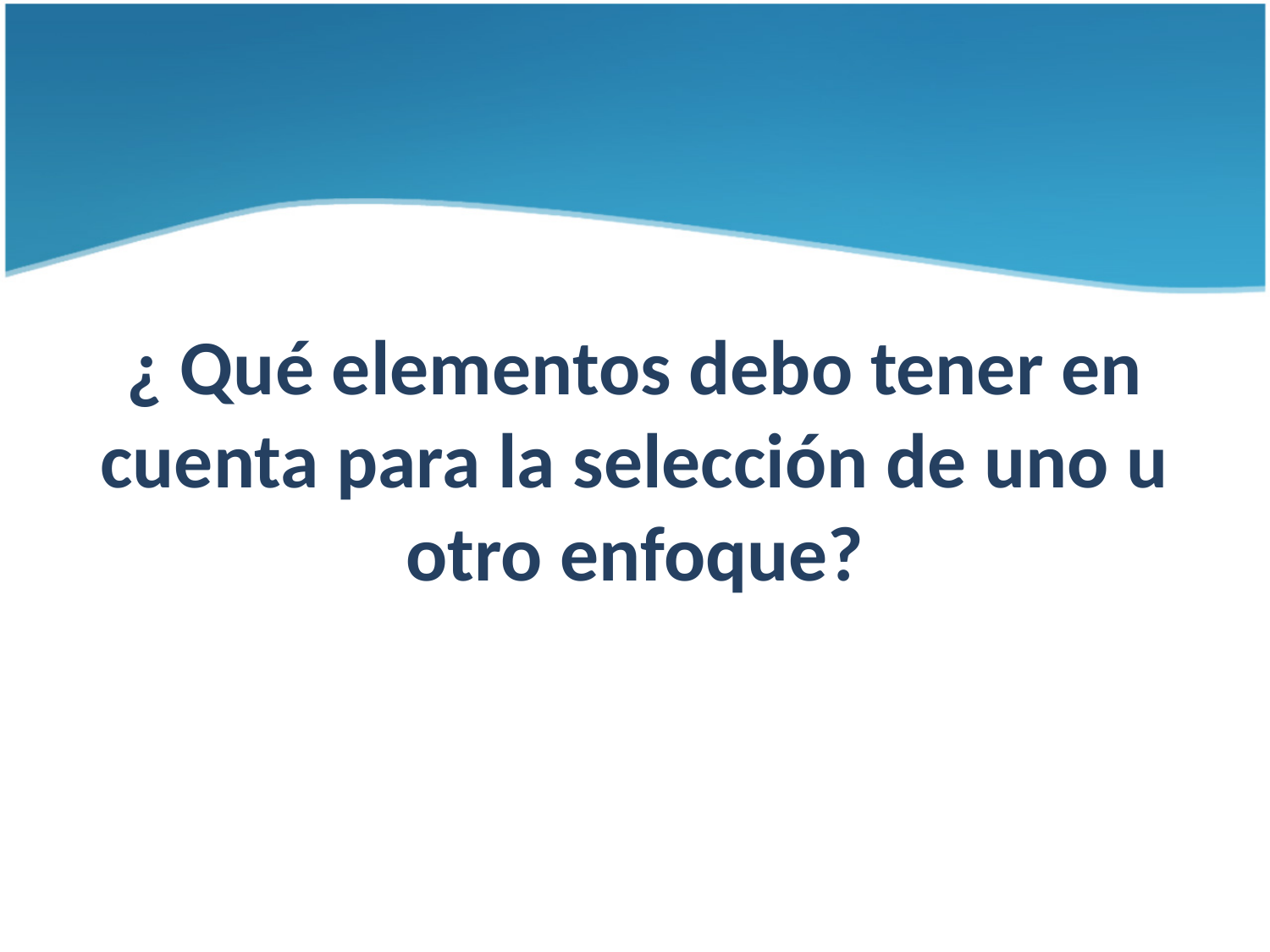

¿ Qué elementos debo tener en cuenta para la selección de uno u otro enfoque?